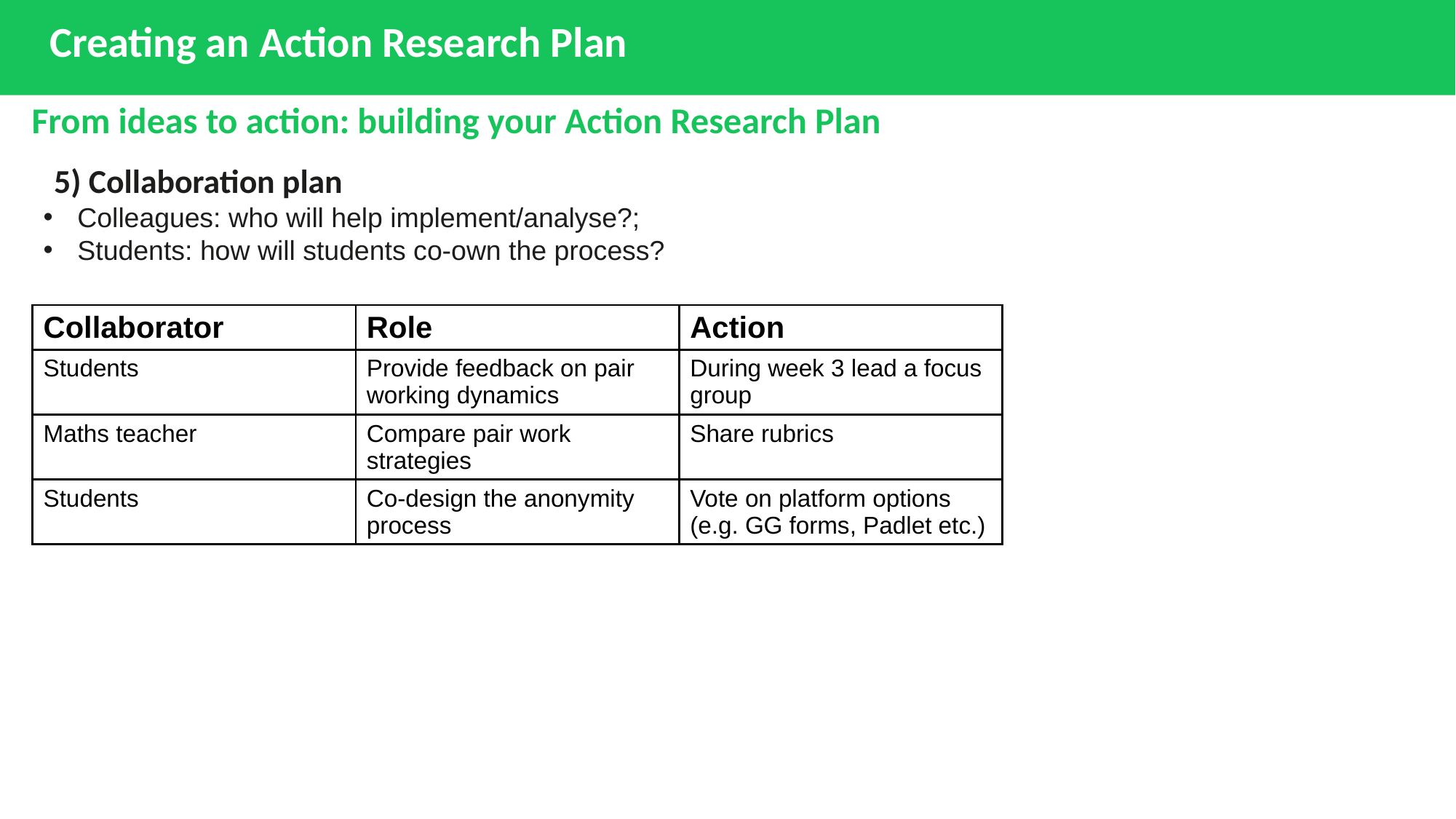

# Creating an Action Research Plan
From ideas to action: building your Action Research Plan
5) Collaboration plan
Colleagues: who will help implement/analyse?;
Students: how will students co-own the process?

| Collaborator | Role | Action |
| --- | --- | --- |
| Students | Provide feedback on pair working dynamics | During week 3 lead a focus group |
| Maths teacher | Compare pair work strategies | Share rubrics |
| Students | Co-design the anonymity process | Vote on platform options (e.g. GG forms, Padlet etc.) |